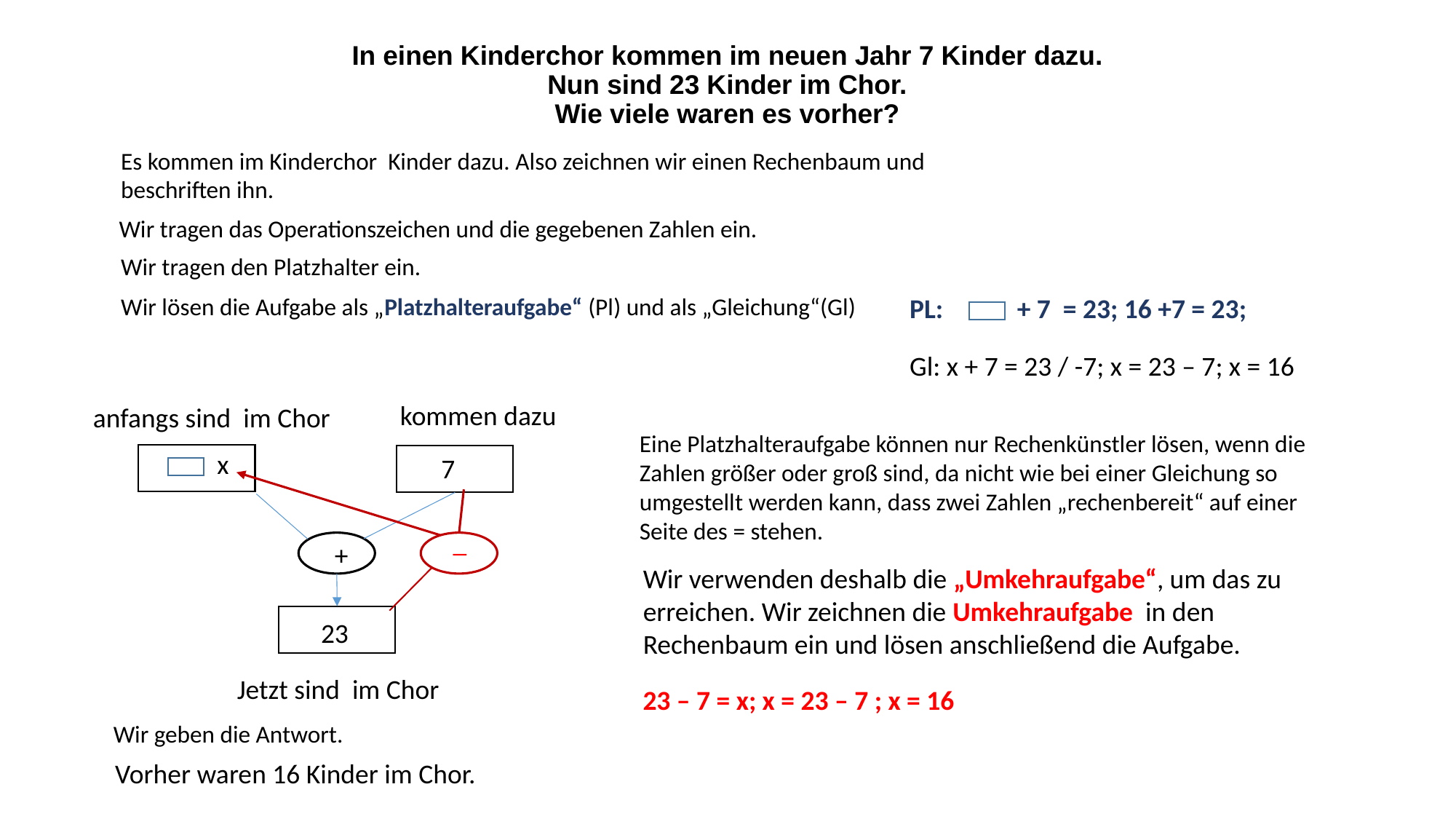

# In einen Kinderchor kommen im neuen Jahr 7 Kinder dazu. Nun sind 23 Kinder im Chor. Wie viele waren es vorher?
Es kommen im Kinderchor  Kinder dazu. Also zeichnen wir einen Rechenbaum und beschriften ihn.
Wir tragen das Operationszeichen und die gegebenen Zahlen ein.
Wir tragen den Platzhalter ein.
Wir lösen die Aufgabe als „Platzhalteraufgabe“ (Pl) und als „Gleichung“(Gl)
PL:            + 7  = 23; 16 +7 = 23;

Gl: x + 7 = 23 / -7; x = 23 – 7; x = 16
kommen dazu
 anfangs sind  im Chor
Eine Platzhalteraufgabe können nur Rechenkünstler lösen, wenn die Zahlen größer oder groß sind, da nicht wie bei einer Gleichung so umgestellt werden kann, dass zwei Zahlen „rechenbereit“ auf einer Seite des = stehen.

x

7

_

+
Wir verwenden deshalb die „Umkehraufgabe“, um das zu erreichen. Wir zeichnen die Umkehraufgabe  in den Rechenbaum ein und lösen anschließend die Aufgabe.

23
Jetzt sind  im Chor

23 – 7 = x; x = 23 – 7 ; x = 16
Wir geben die Antwort.
  Vorher waren 16 Kinder im Chor.